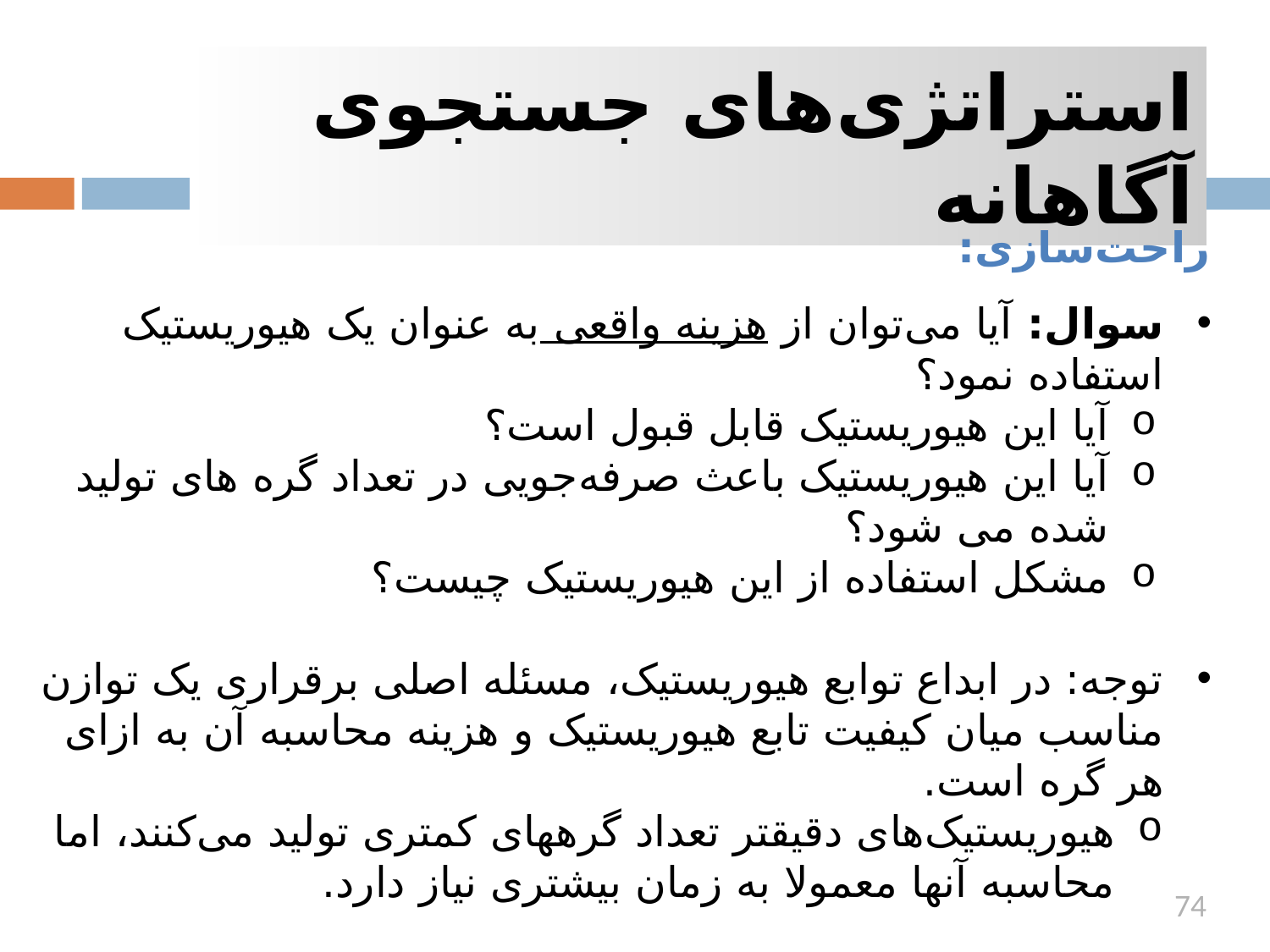

استراتژی‌های جستجوی آگاهانه
راحت‌سازی:
سوال: آیا می‌توان از هزینه واقعی به عنوان یک هيوریستيک استفاده نمود؟
آیا این هيوریستيک قابل قبول است؟
آیا این هيوریستيک باعث صرفه‌جویی در تعداد گره های توليد شده می شود؟
مشکل استفاده از این هيوریستيک چيست؟

توجه: در ابداع توابع هيوریستيک، مسئله اصلی برقراری یک توازن مناسب ميان کيفيت تابع هيوریستيک و هزینه محاسبه آن به ازای هر گره است.
هيوریستيک‌های دقيقتر تعداد گره‎های کمتری توليد می‌کنند، اما محاسبه آنها معمولا به زمان بيشتری نياز دارد.
74